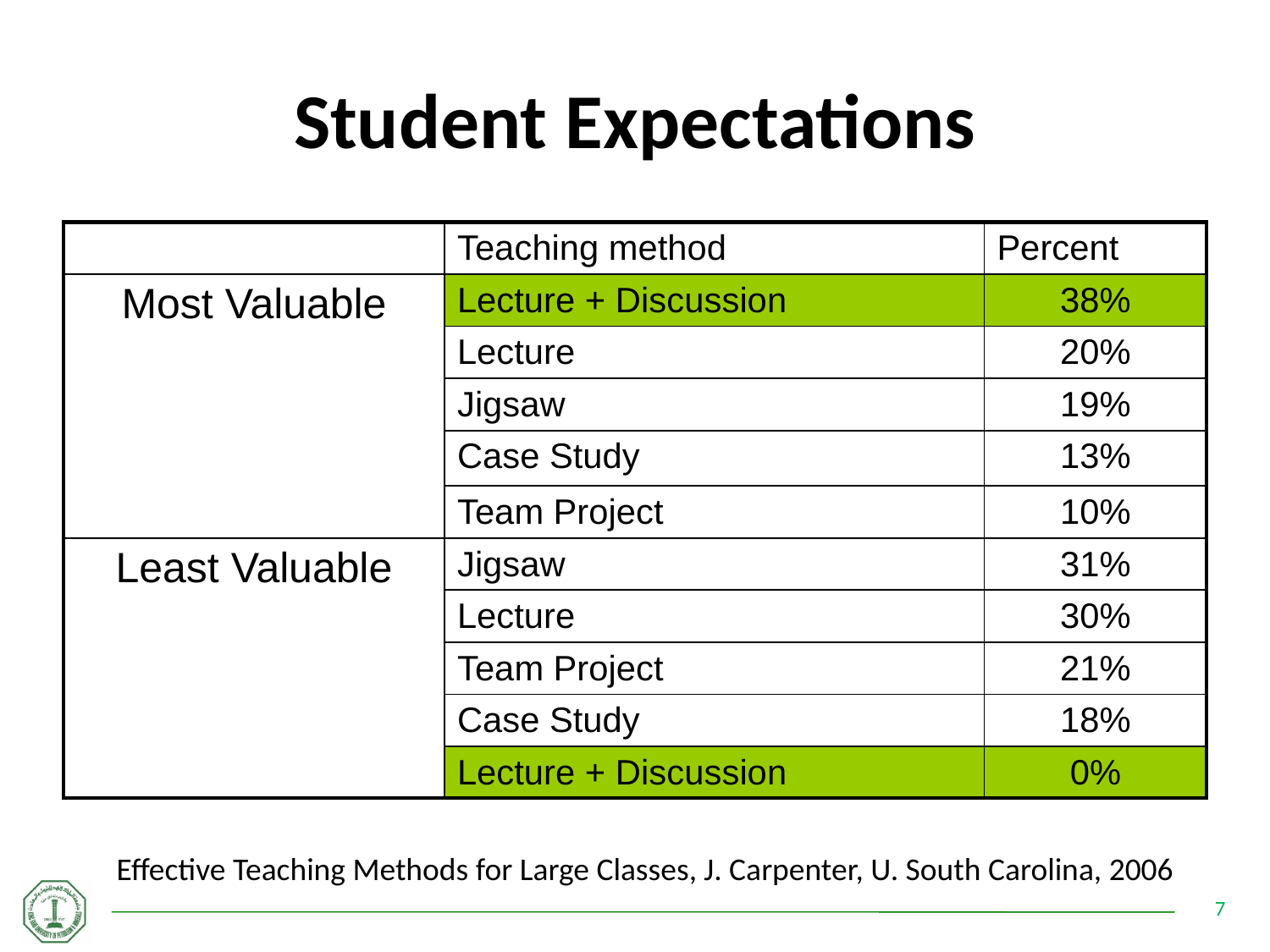

# Student Expectations
|  | Teaching method | Percent |
| --- | --- | --- |
| Most Valuable | Lecture + Discussion | 38% |
|  | Lecture | 20% |
|  | Jigsaw | 19% |
|  | Case Study | 13% |
|  | Team Project | 10% |
| Least Valuable | Jigsaw | 31% |
|  | Lecture | 30% |
|  | Team Project | 21% |
|  | Case Study | 18% |
|  | Lecture + Discussion | 0% |
Effective Teaching Methods for Large Classes, J. Carpenter, U. South Carolina, 2006
7